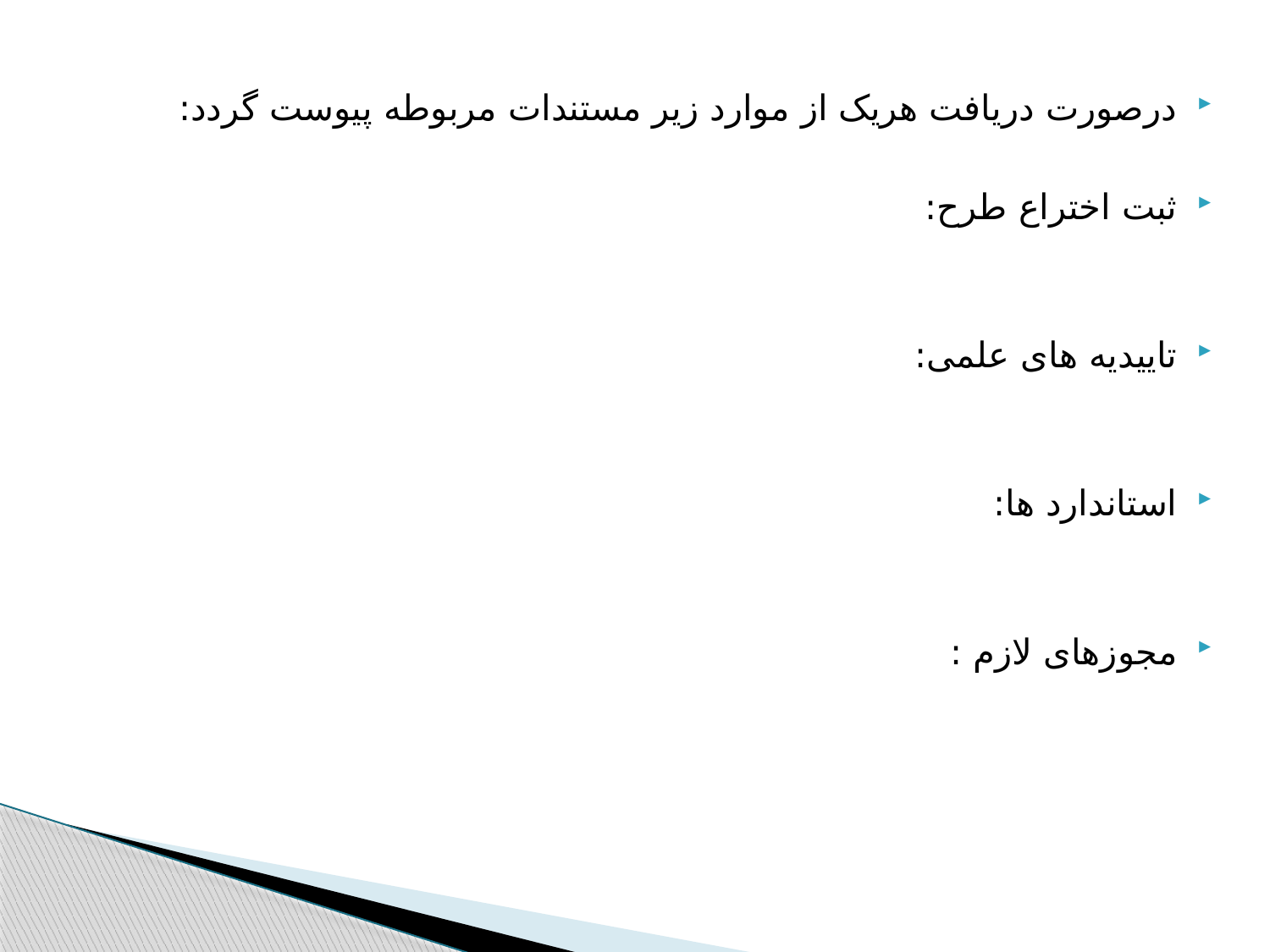

درصورت دریافت هریک از موارد زیر مستندات مربوطه پیوست گردد:

ثبت اختراع طرح:

تاییدیه های علمی:

استاندارد ها:

مجوزهای لازم :